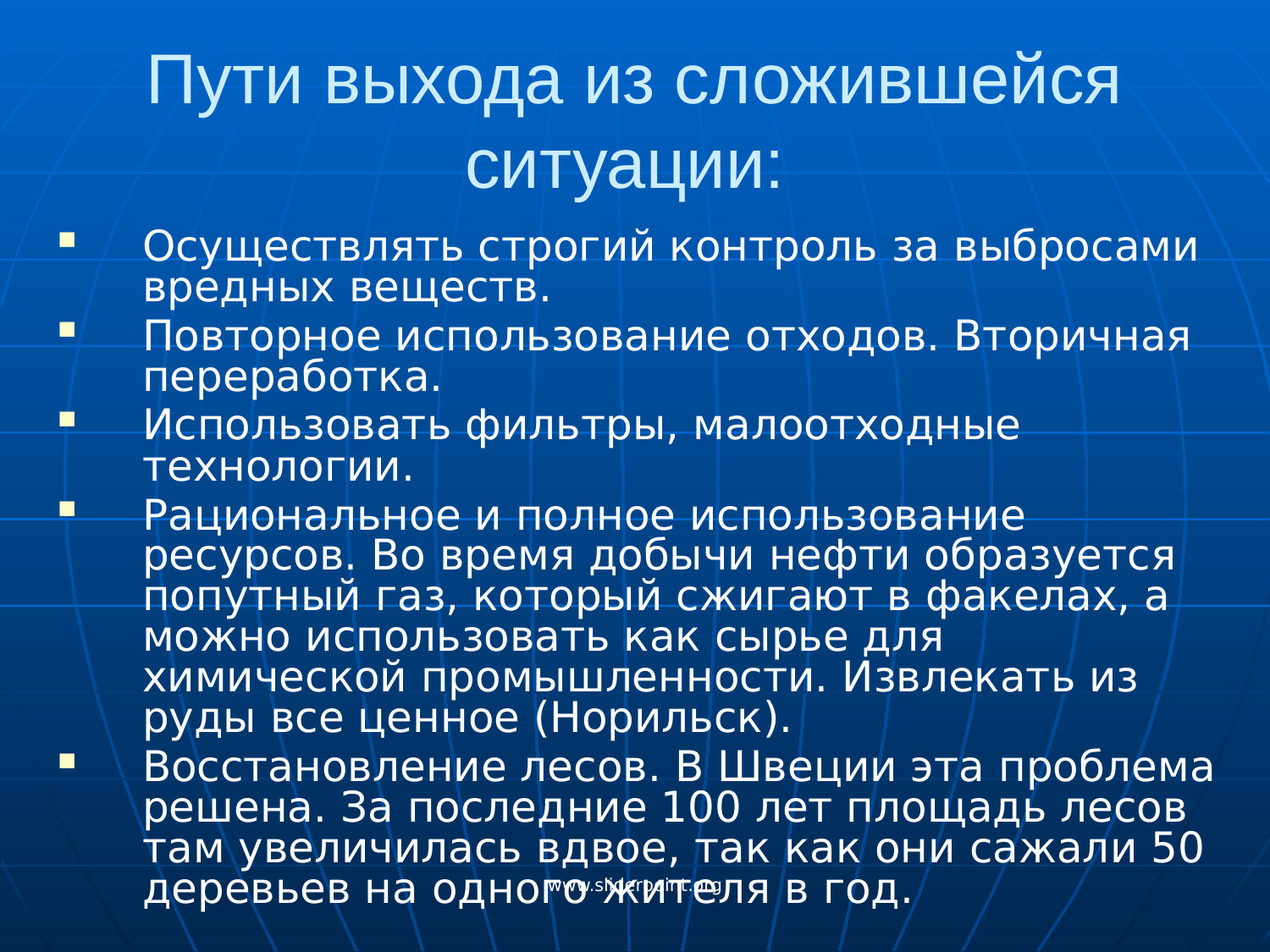

# Пути выхода из сложившейся ситуации:
Осуществлять строгий контроль за выбросами вредных веществ.
Повторное использование отходов. Вторичная переработка.
Использовать фильтры, малоотходные технологии.
Рациональное и полное использование ресурсов. Во время добычи нефти образуется попутный газ, который сжигают в факелах, а можно использовать как сырье для химической промышленности. Извлекать из руды все ценное (Норильск).
Восстановление лесов. В Швеции эта проблема решена. За последние 100 лет площадь лесов там увеличилась вдвое, так как они сажали 50 деревьев на одного жителя в год.
www.sliderpoint.org